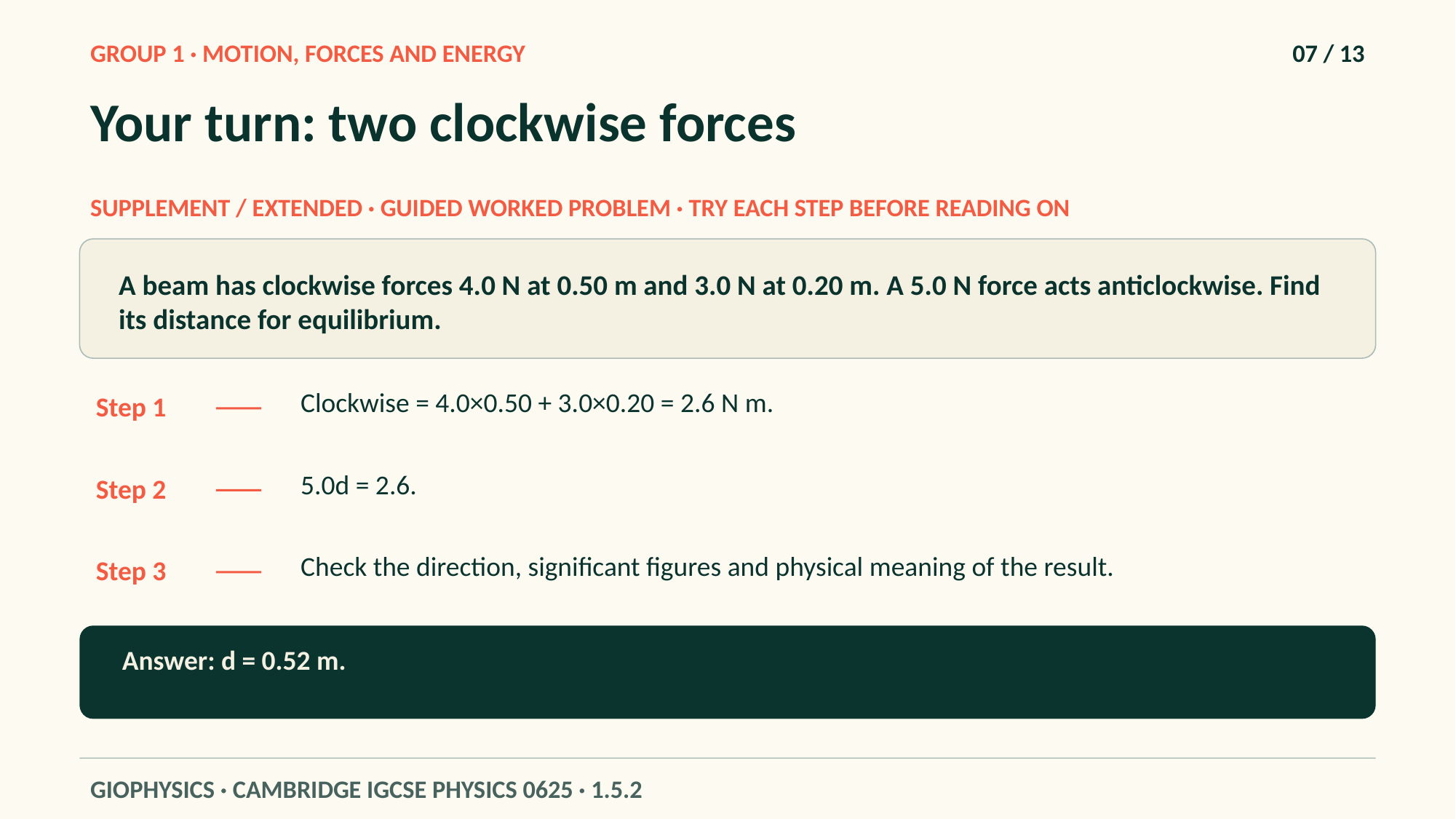

GROUP 1 · MOTION, FORCES AND ENERGY
07 / 13
Your turn: two clockwise forces
SUPPLEMENT / EXTENDED · GUIDED WORKED PROBLEM · TRY EACH STEP BEFORE READING ON

A beam has clockwise forces 4.0 N at 0.50 m and 3.0 N at 0.20 m. A 5.0 N force acts anticlockwise. Find its distance for equilibrium.
Clockwise = 4.0×0.50 + 3.0×0.20 = 2.6 N m.
Step 1

5.0d = 2.6.
Step 2

Check the direction, significant figures and physical meaning of the result.
Step 3

Answer: d = 0.52 m.

GIOPHYSICS · CAMBRIDGE IGCSE PHYSICS 0625 · 1.5.2